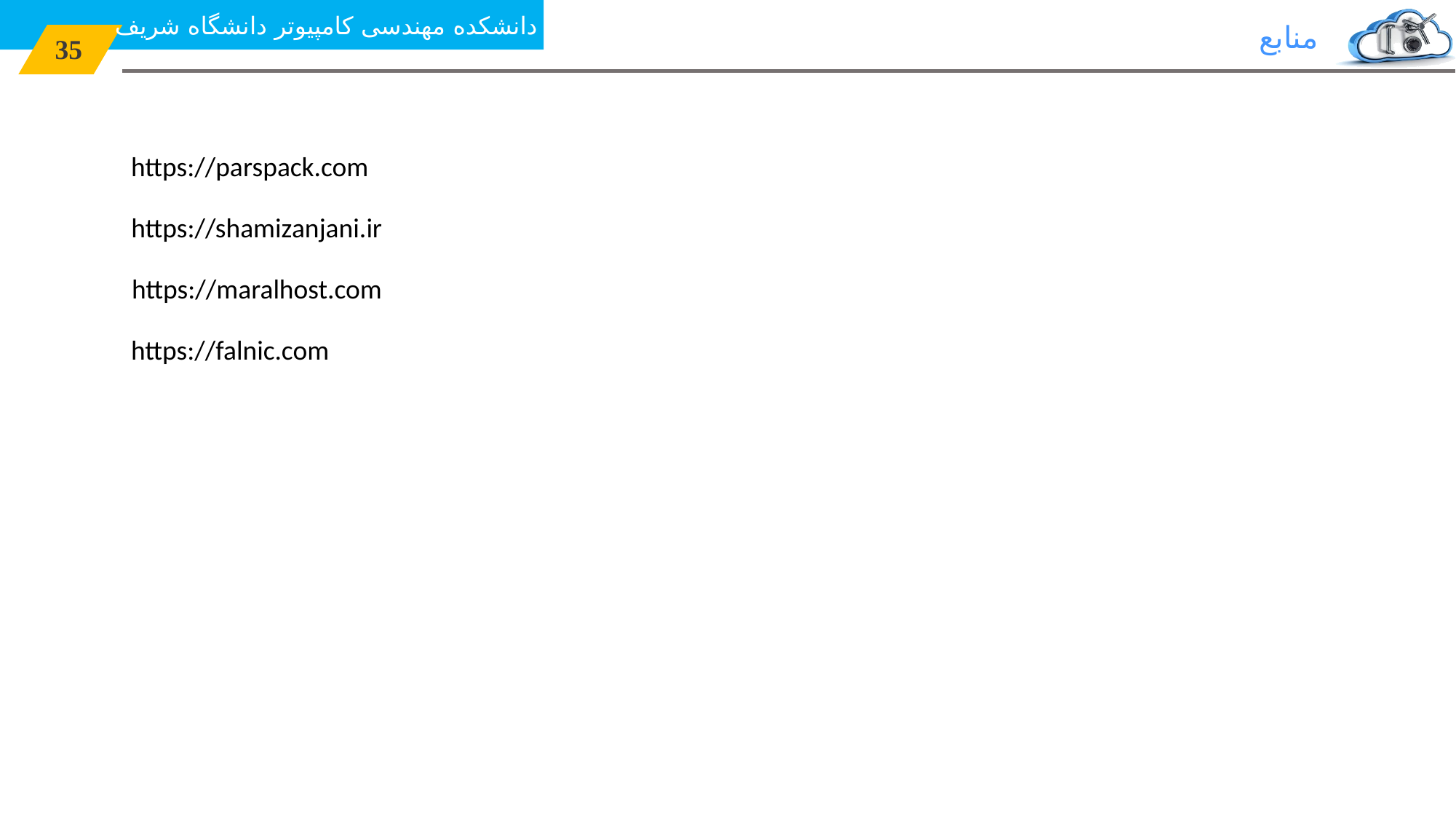

دانشکده مهندسی کامپیوتر دانشگاه شریف
منابع
35
https://parspack.com
https://shamizanjani.ir
https://maralhost.com
https://falnic.com